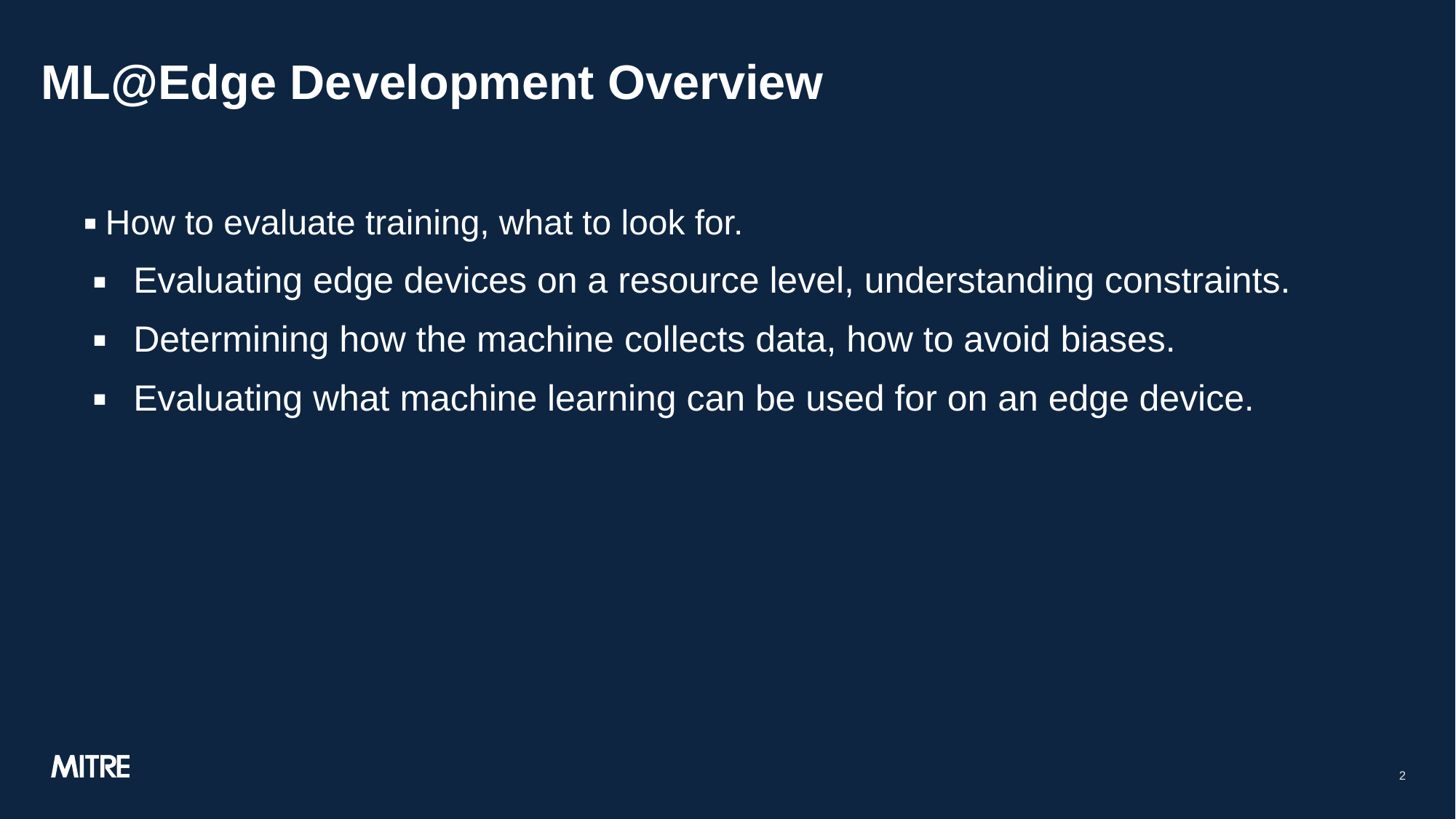

# ML@Edge Development Overview
How to evaluate training, what to look for.
Evaluating edge devices on a resource level, understanding constraints.
Determining how the machine collects data, how to avoid biases.
Evaluating what machine learning can be used for on an edge device.

2